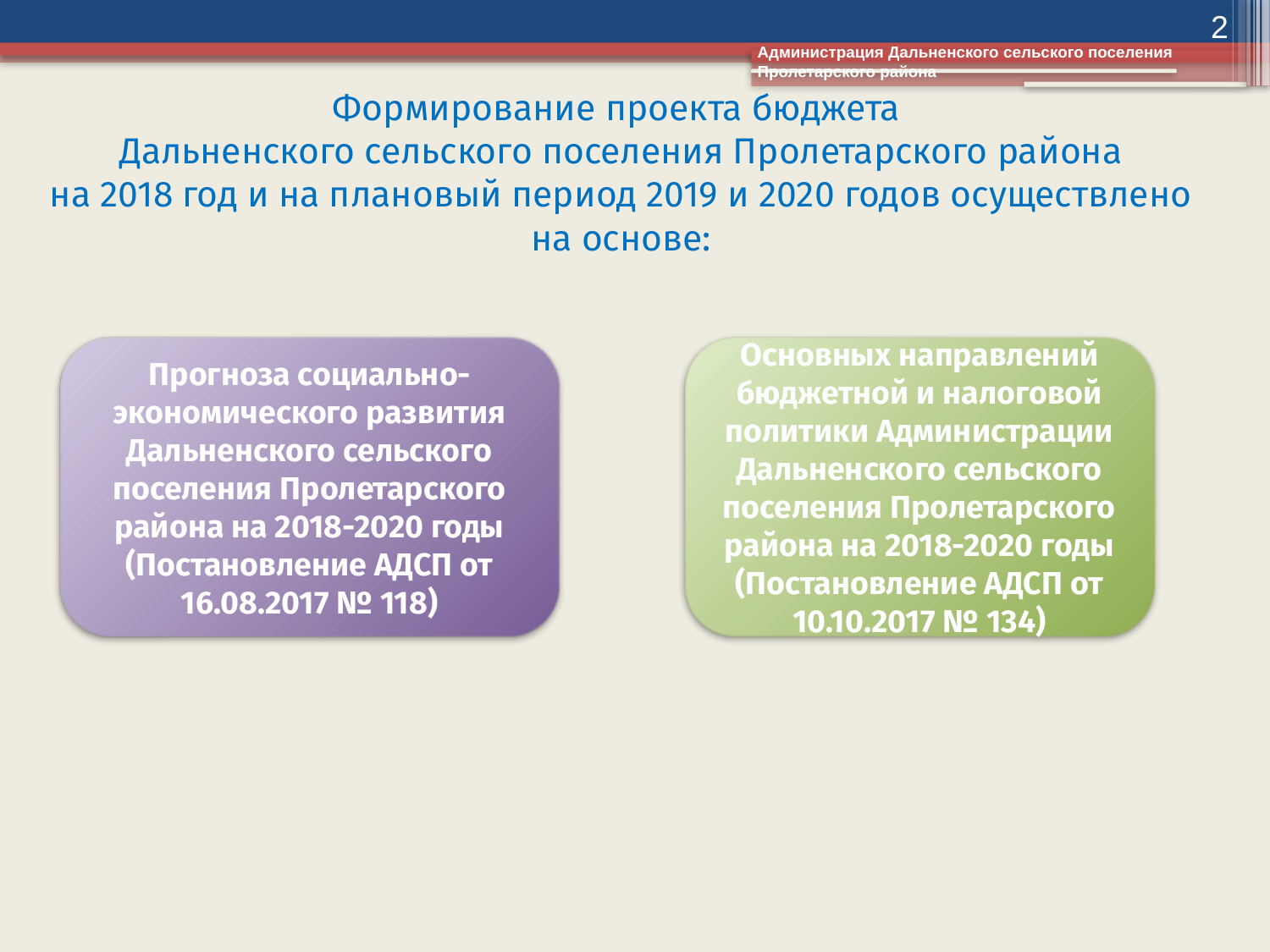

2
Администрация Дальненского сельского поселения Пролетарского района
# Формирование проекта бюджета Дальненского сельского поселения Пролетарского района на 2018 год и на плановый период 2019 и 2020 годов осуществлено на основе:
Прогноза социально-экономического развития Дальненского сельского поселения Пролетарского района на 2018-2020 годы (Постановление АДСП от 16.08.2017 № 118)
Основных направлений бюджетной и налоговой политики Администрации Дальненского сельского поселения Пролетарского района на 2018-2020 годы (Постановление АДСП от 10.10.2017 № 134)